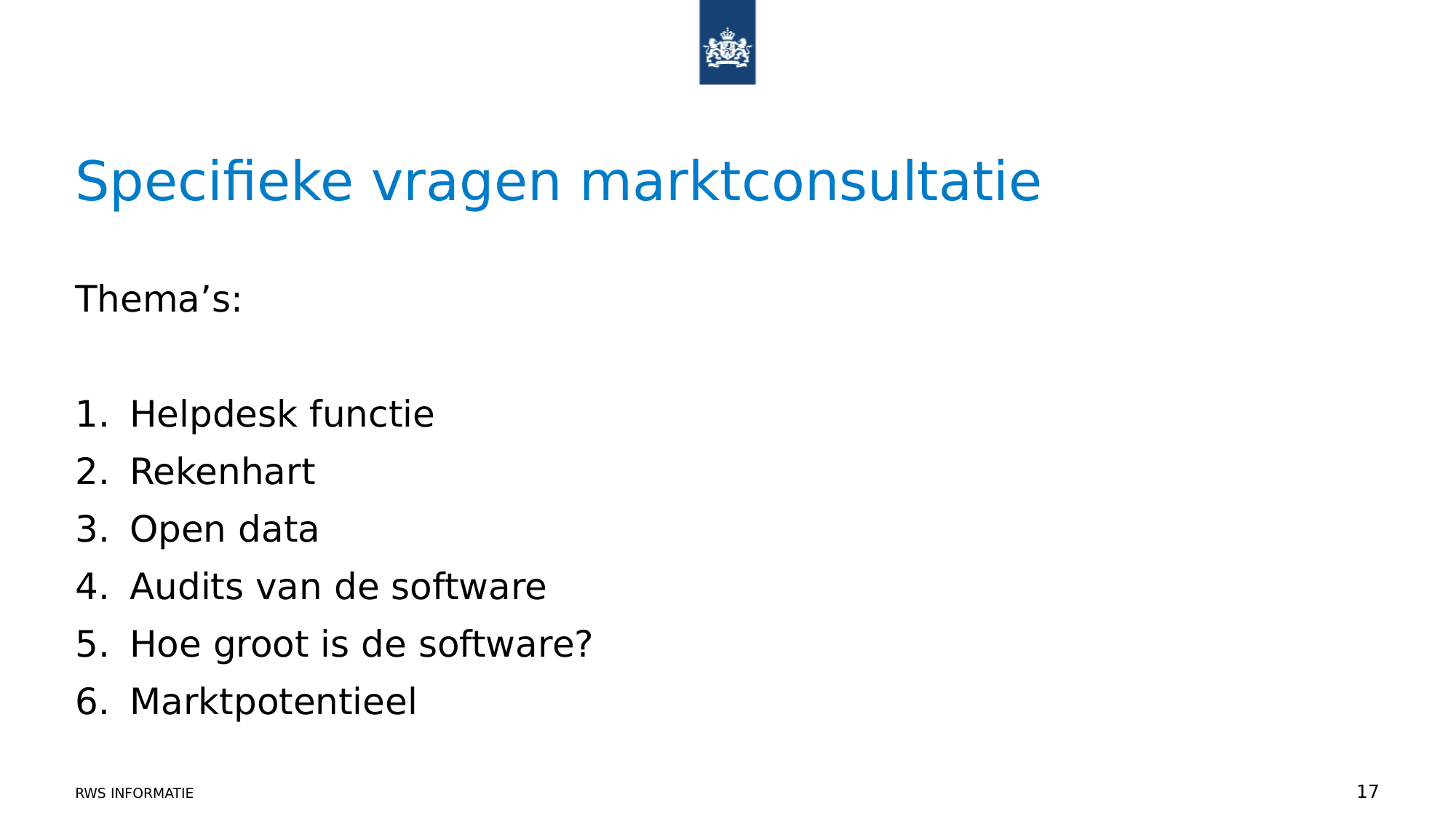

# Specifieke vragen marktconsultatie
Thema’s:

Helpdesk functie
Rekenhart
Open data
Audits van de software
Hoe groot is de software?
Marktpotentieel

RWS INFORMATIE
17